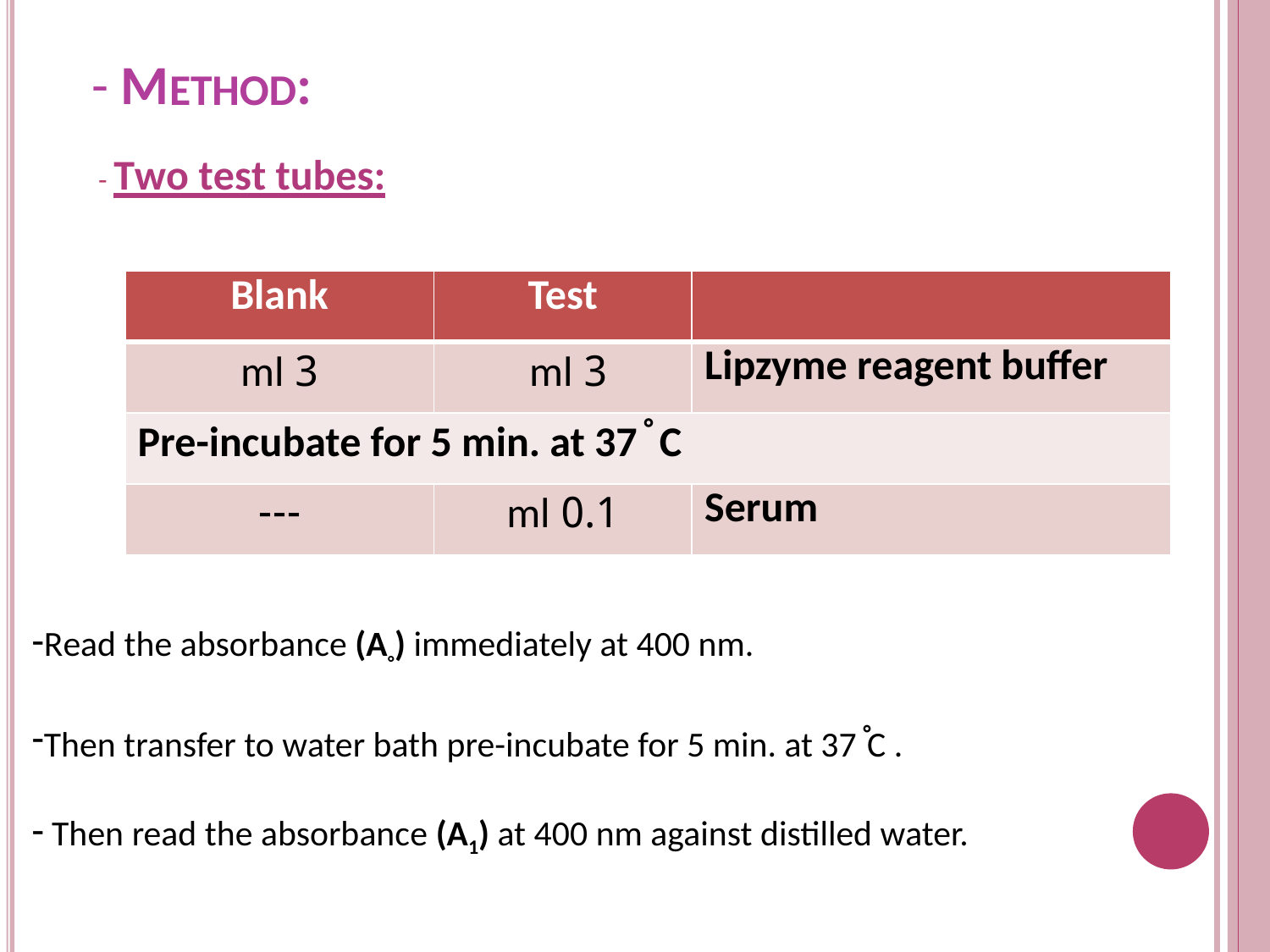

- METHOD:
- Two test tubes:

| Blank | Test |  |
| --- | --- | --- |
| 3 ml | 3 ml | Lipzyme reagent buffer |
| Pre-incubate for 5 min. at 37 ֯ C |  |  |
| --- | 0.1 ml | Serum |

Read the absorbance (A◦) immediately at 400 nm.

Then transfer to water bath pre-incubate for 5 min. at 37 ֯C .

 Then read the absorbance (A1) at 400 nm against distilled water.